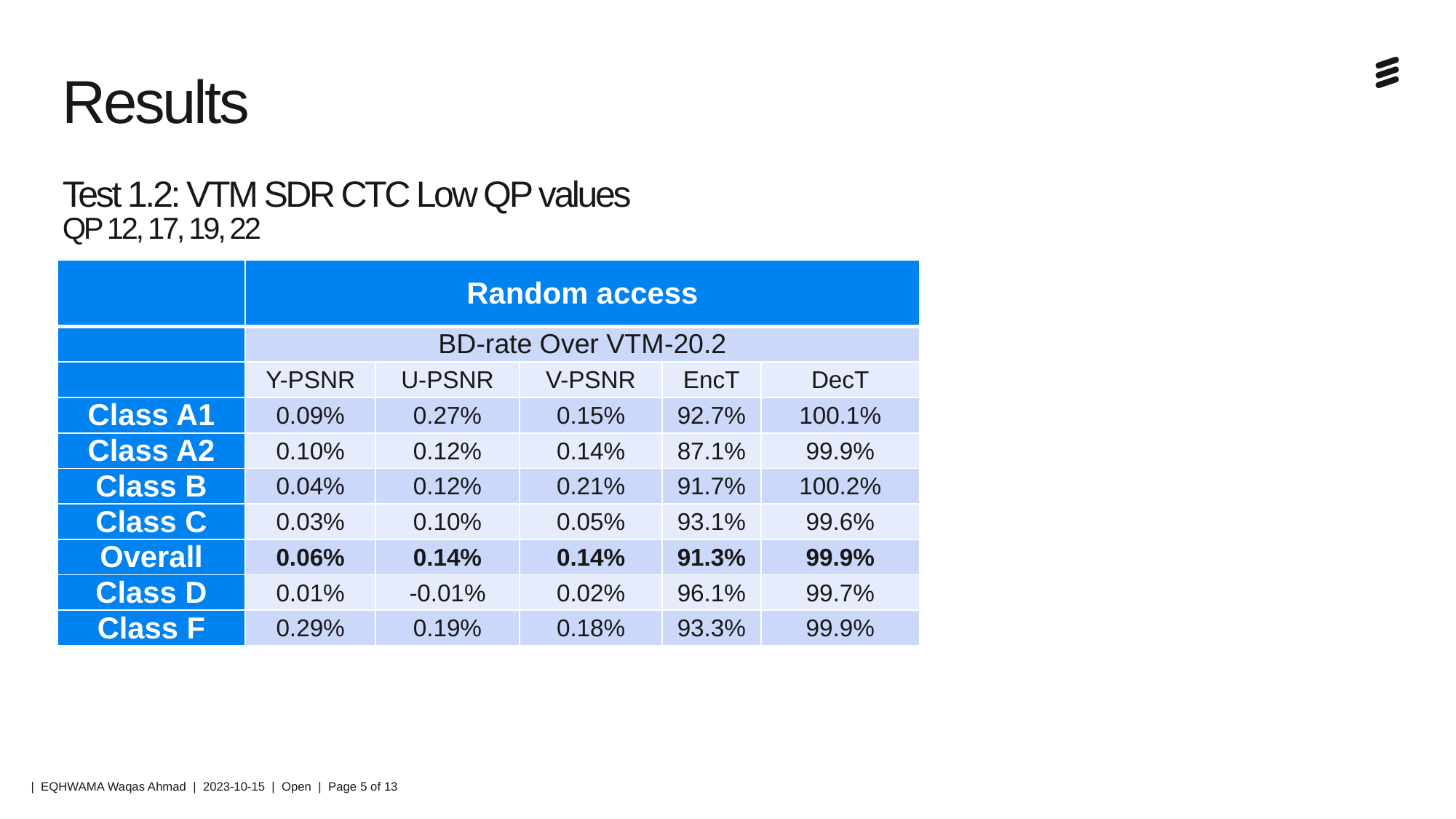

Results
# Test 1.2: VTM SDR CTC Low QP values QP 12, 17, 19, 22
|  | Random access |  |  |  |  |
| --- | --- | --- | --- | --- | --- |
|  | BD-rate Over VTM-20.2 |  |  |  |  |
|  | Y-PSNR | U-PSNR | V-PSNR | EncT | DecT |
| Class A1 | 0.09% | 0.27% | 0.15% | 92.7% | 100.1% |
| Class A2 | 0.10% | 0.12% | 0.14% | 87.1% | 99.9% |
| Class B | 0.04% | 0.12% | 0.21% | 91.7% | 100.2% |
| Class C | 0.03% | 0.10% | 0.05% | 93.1% | 99.6% |
| Overall | 0.06% | 0.14% | 0.14% | 91.3% | 99.9% |
| Class D | 0.01% | -0.01% | 0.02% | 96.1% | 99.7% |
| Class F | 0.29% | 0.19% | 0.18% | 93.3% | 99.9% |